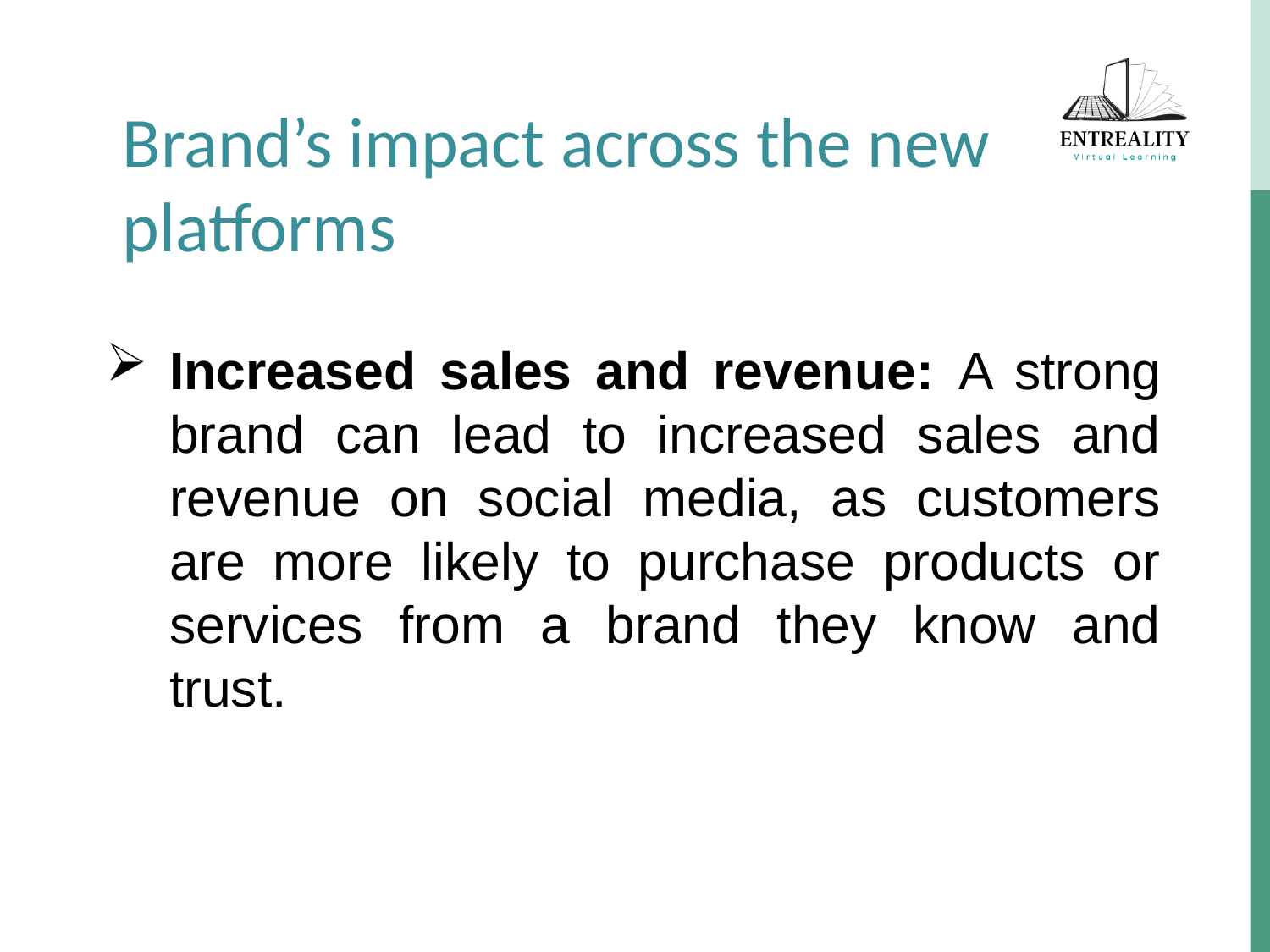

Brand’s impact across the new platforms
Increased sales and revenue: A strong brand can lead to increased sales and revenue on social media, as customers are more likely to purchase products or services from a brand they know and trust.